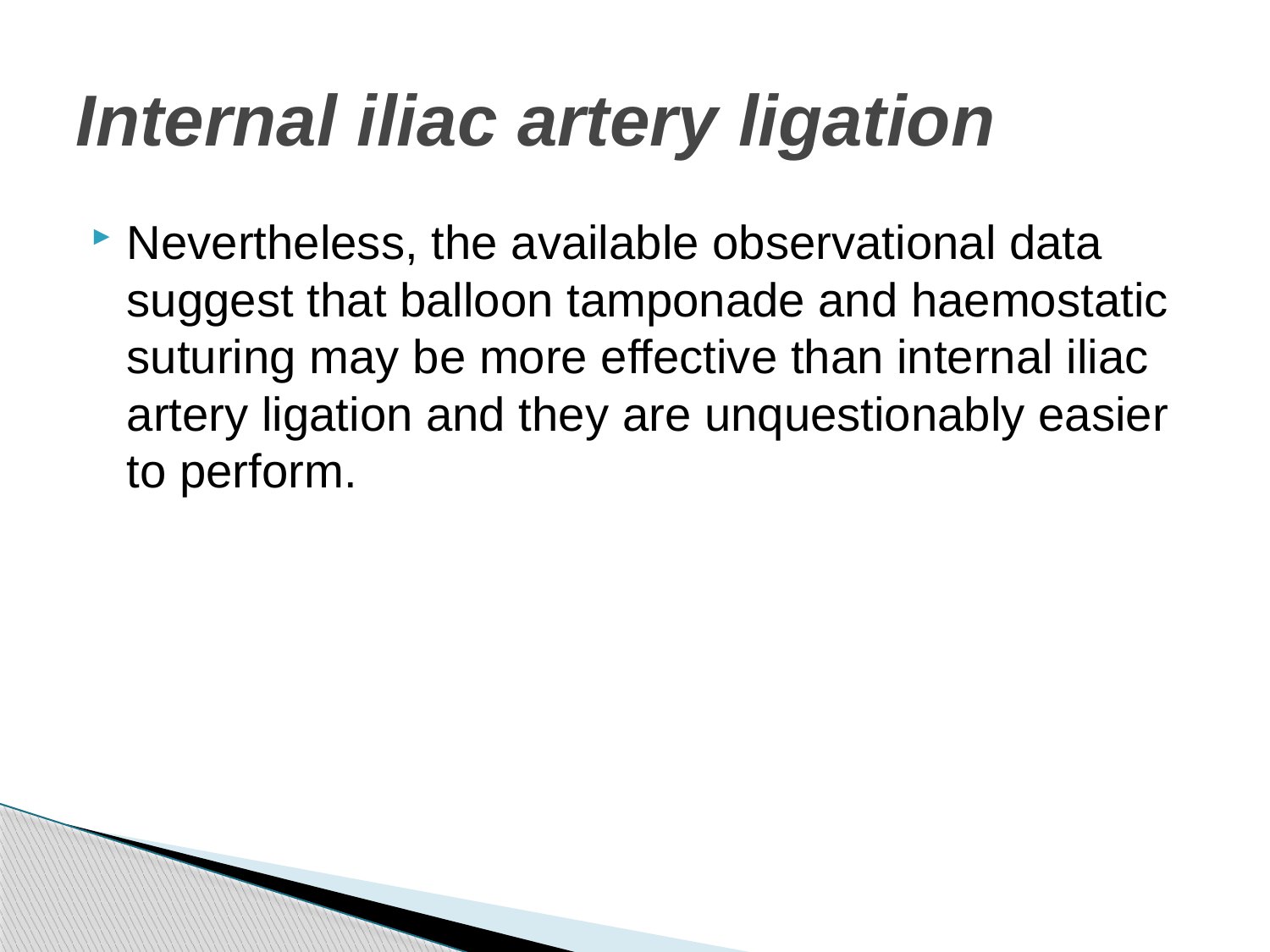

# Internal iliac artery ligation
Nevertheless, the available observational data suggest that balloon tamponade and haemostatic suturing may be more effective than internal iliac artery ligation and they are unquestionably easier to perform.